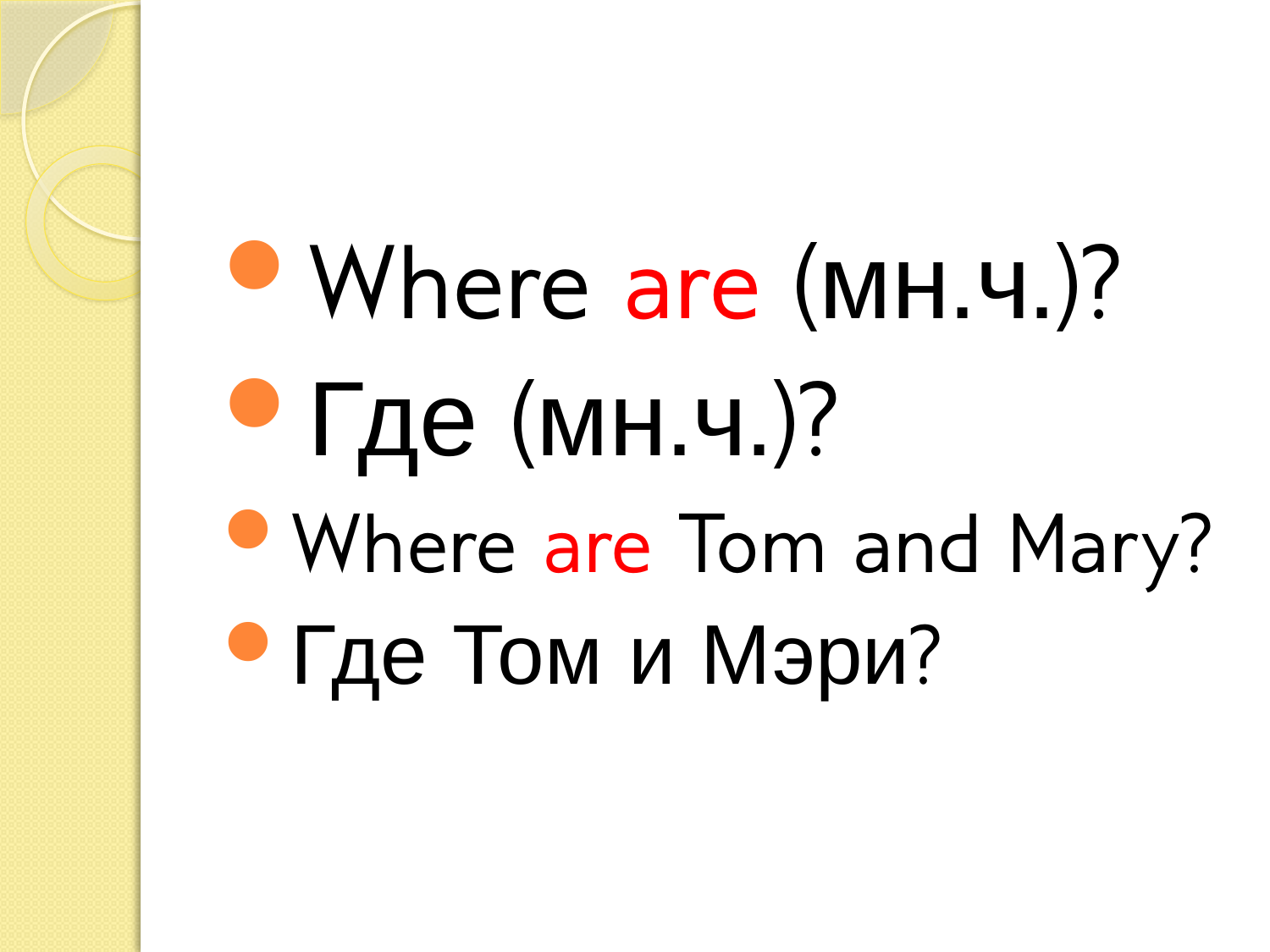

#
Where are (мн.ч.)?
Где (мн.ч.)?
Where are Tom and Mary?
Где Том и Мэри?